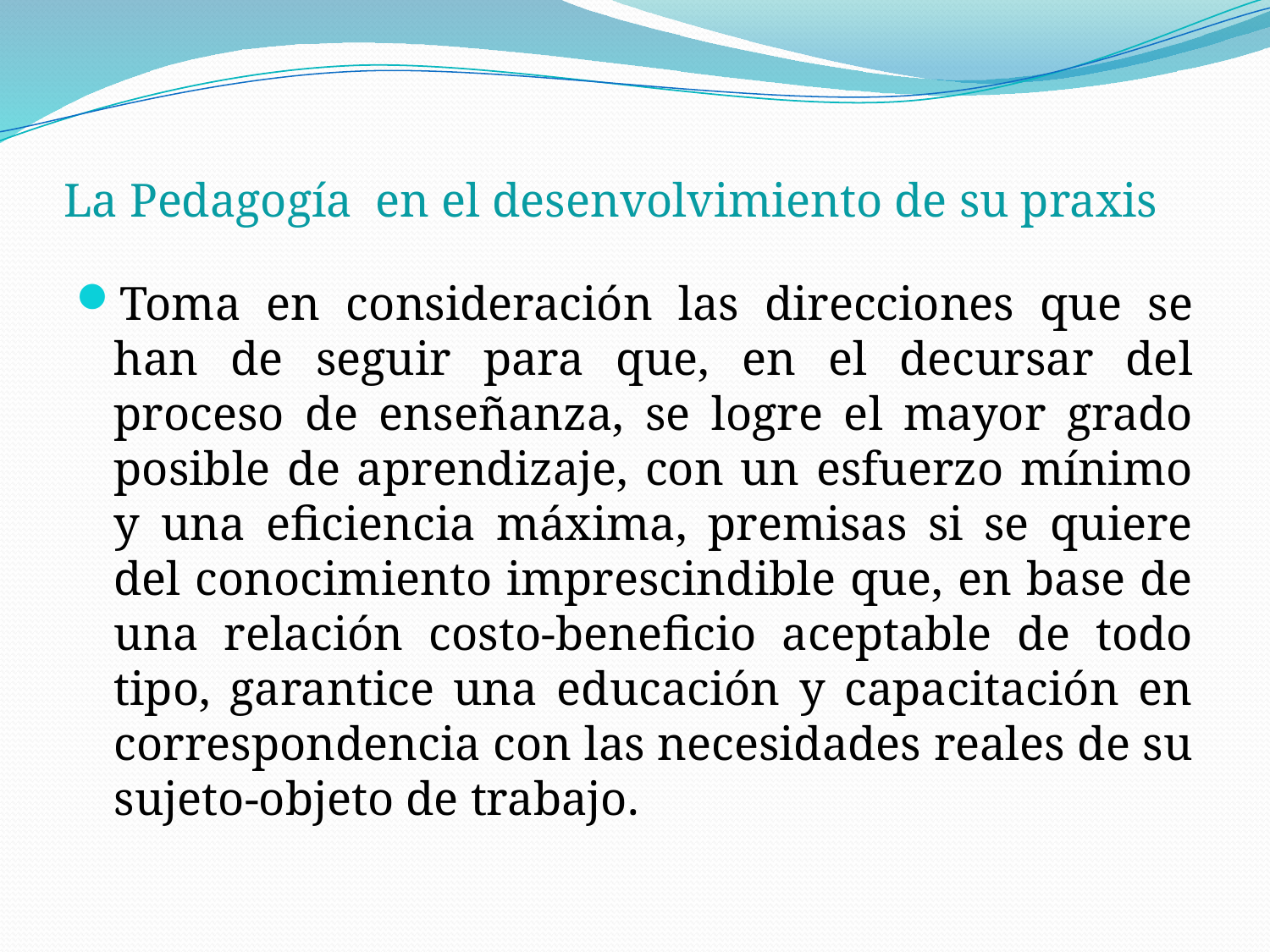

# La Pedagogía  en el desenvolvimiento de su praxis
Toma en consideración las direcciones que se han de seguir para que, en el decursar del proceso de enseñanza, se logre el mayor grado posible de aprendizaje, con un esfuerzo mínimo y una eficiencia máxima, premisas si se quiere del conocimiento imprescindible que, en base de una relación costo-beneficio aceptable de todo tipo, garantice una educación y capacitación en correspondencia con las necesidades reales de su sujeto-objeto de trabajo.